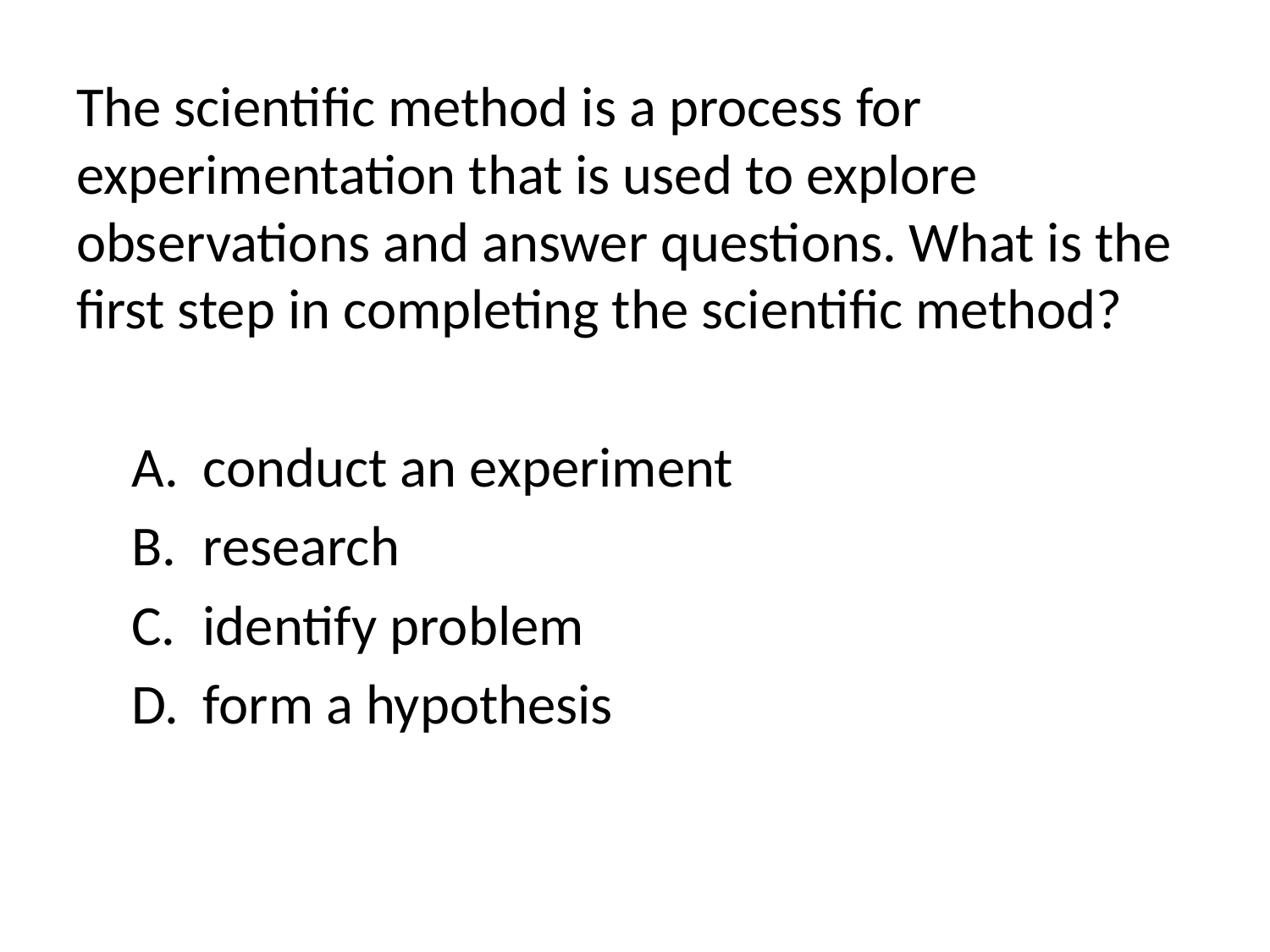

The scientific method is a process for experimentation that is used to explore observations and answer questions. What is the first step in completing the scientific method?

conduct an experiment
research
identify problem
form a hypothesis